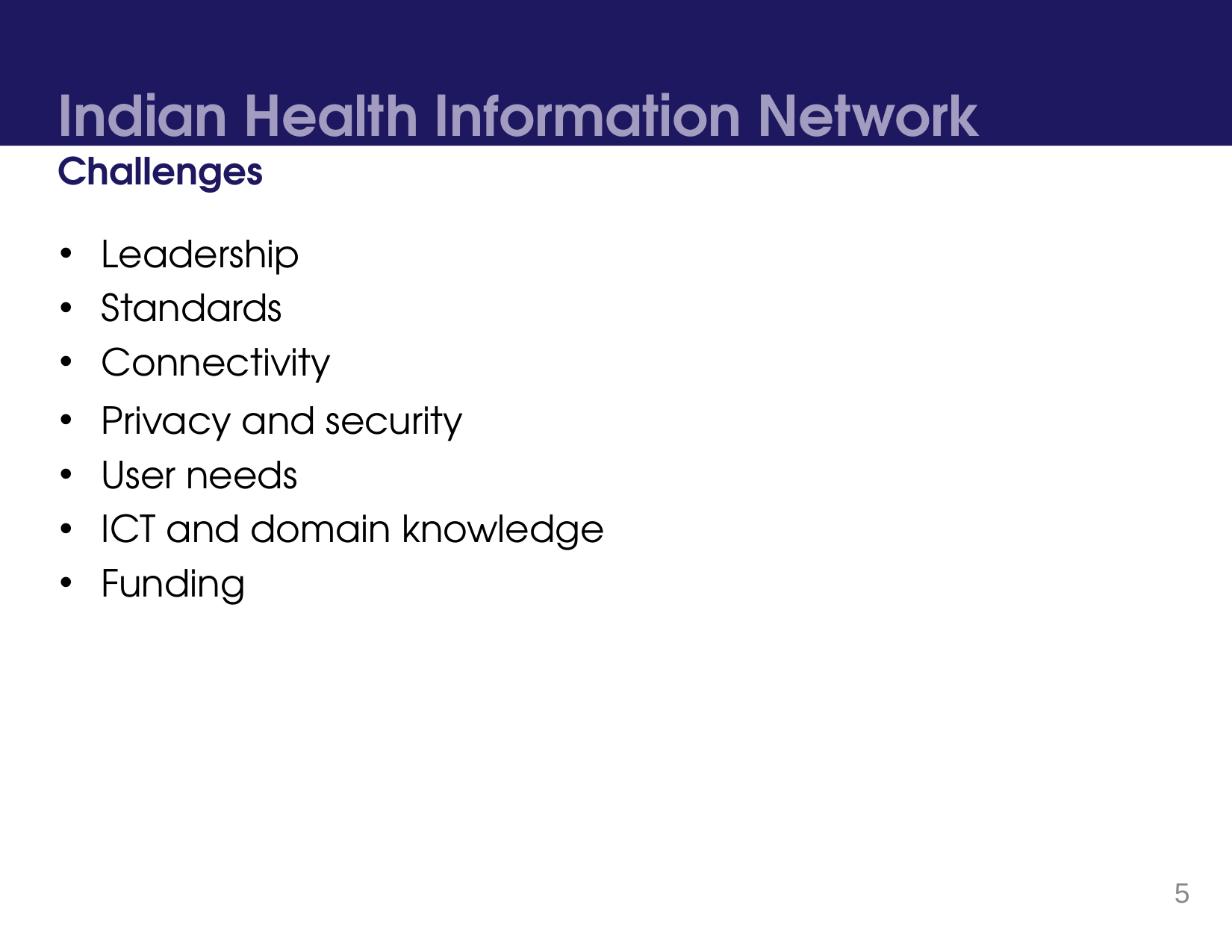

# Indian Health Information Network Challenges
Leadership
Standards
Connectivity
Privacy and security
User needs
ICT and domain knowledge
Funding
5